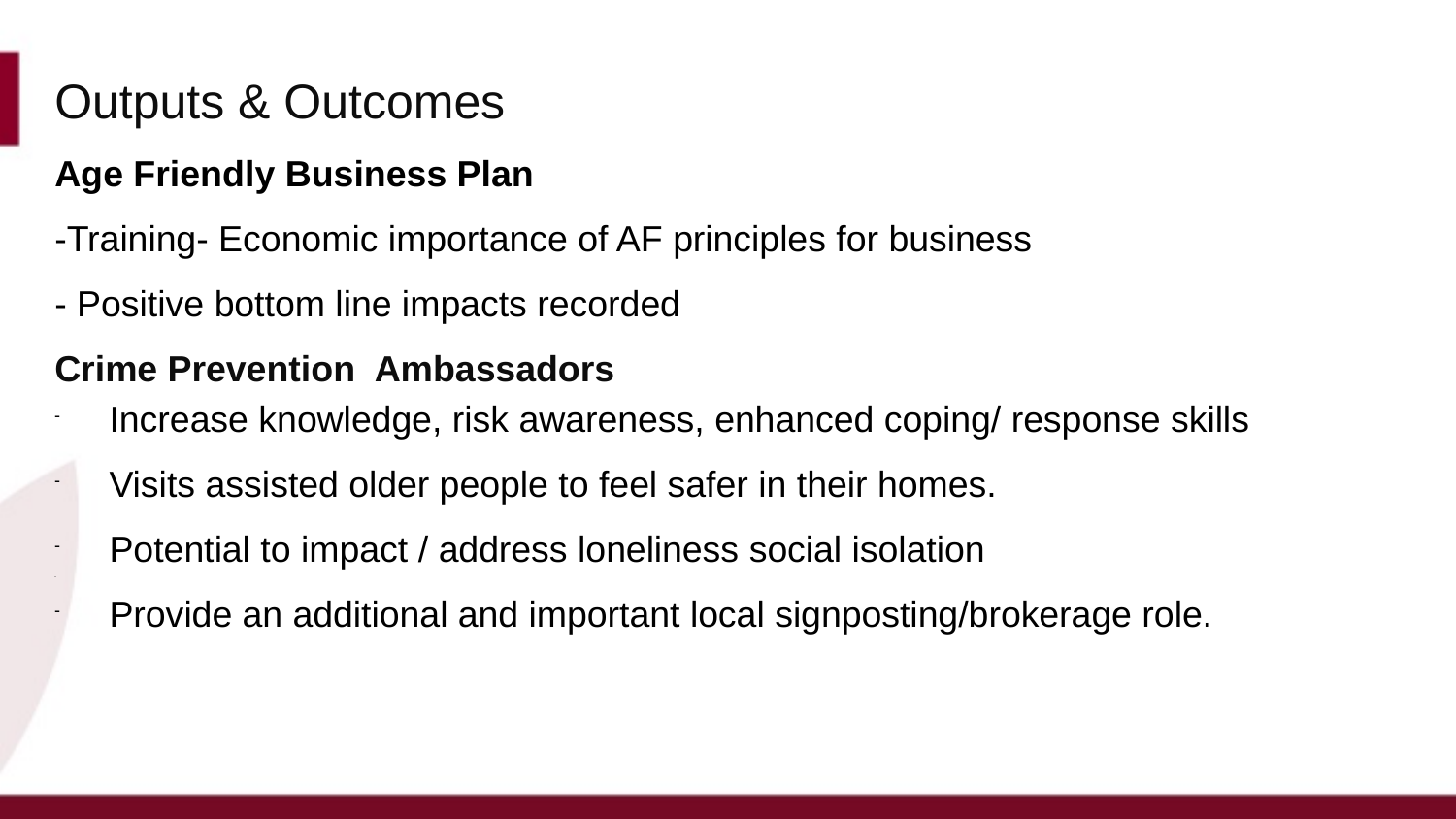

# Outputs & Outcomes
Age Friendly Business Plan

-Training- Economic importance of AF principles for business

- Positive bottom line impacts recorded

Crime Prevention  Ambassadors
Increase knowledge, risk awareness, enhanced coping/ response skills

Visits assisted older people to feel safer in their homes.

Potential to impact / address loneliness social isolation

Provide an additional and important local signposting/brokerage role.